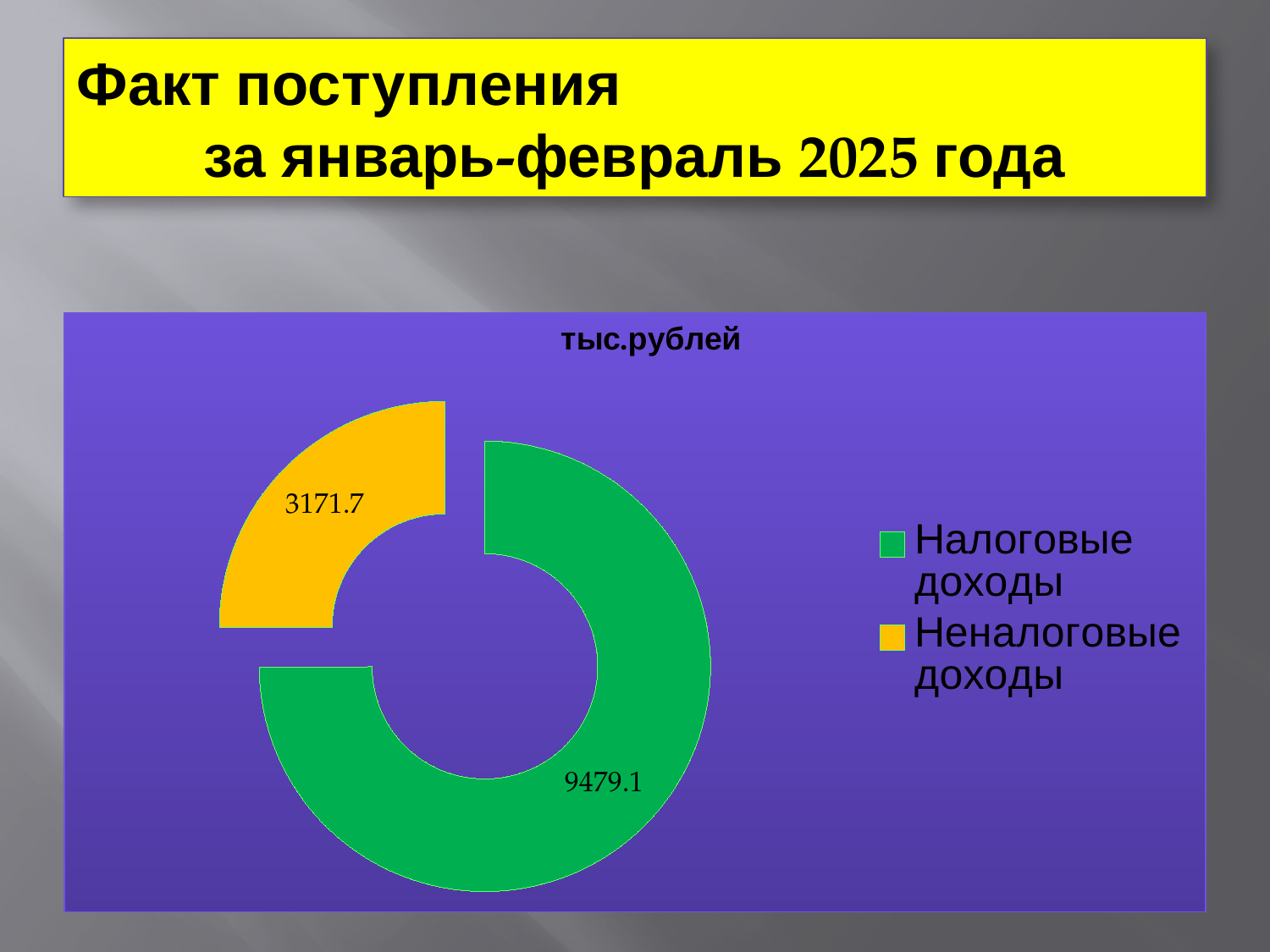

# Факт поступления                                       за январь-февраль 2025 года

### Chart: тыс.рублей

| Category | тыс.рублей |
|---|---|
| Налоговые доходы | 9479.1 |
| Неналоговые доходы | 3171.7 |